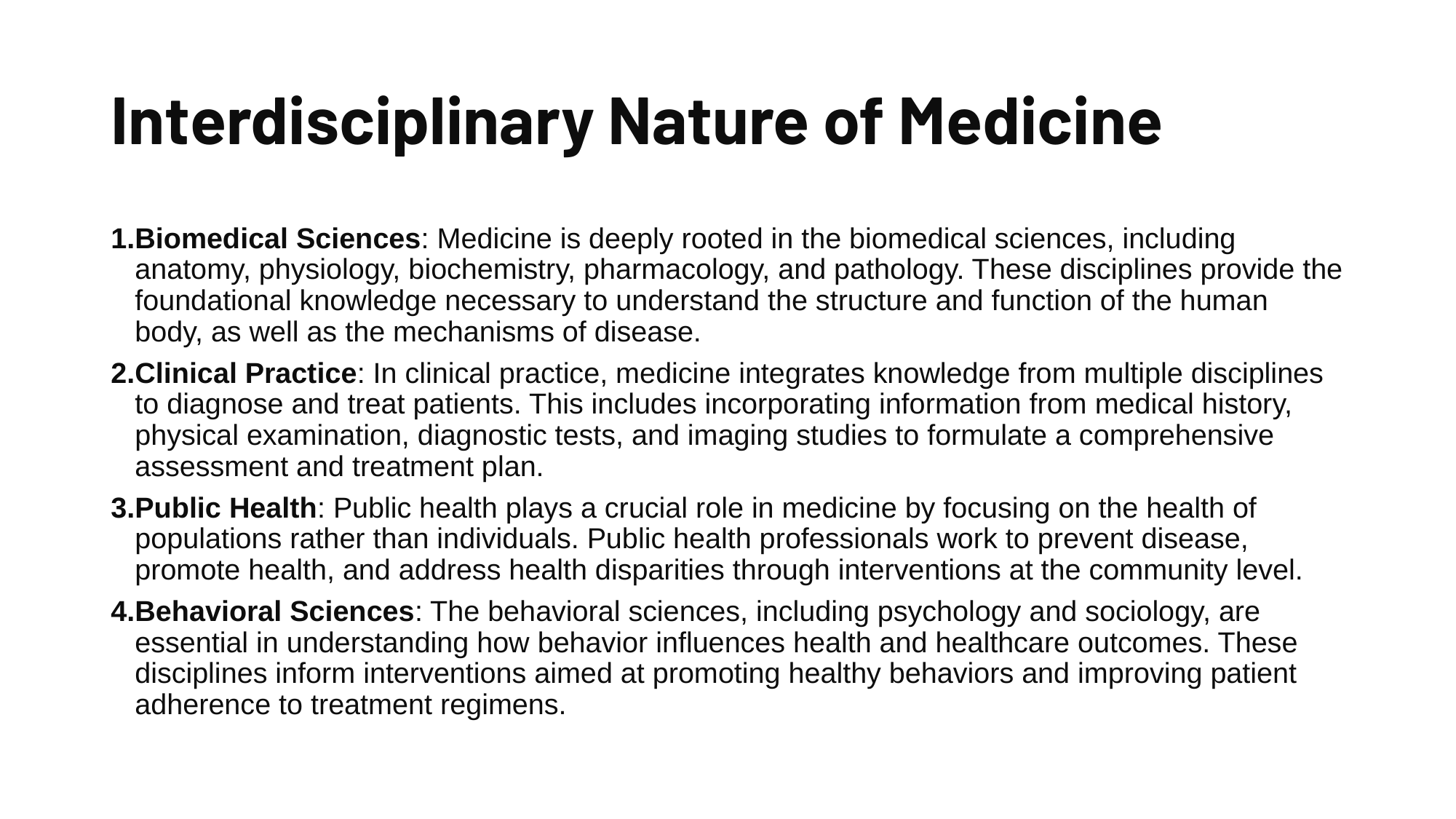

# Interdisciplinary Nature of Medicine
Biomedical Sciences: Medicine is deeply rooted in the biomedical sciences, including anatomy, physiology, biochemistry, pharmacology, and pathology. These disciplines provide the foundational knowledge necessary to understand the structure and function of the human body, as well as the mechanisms of disease.
Clinical Practice: In clinical practice, medicine integrates knowledge from multiple disciplines to diagnose and treat patients. This includes incorporating information from medical history, physical examination, diagnostic tests, and imaging studies to formulate a comprehensive assessment and treatment plan.
Public Health: Public health plays a crucial role in medicine by focusing on the health of populations rather than individuals. Public health professionals work to prevent disease, promote health, and address health disparities through interventions at the community level.
Behavioral Sciences: The behavioral sciences, including psychology and sociology, are essential in understanding how behavior influences health and healthcare outcomes. These disciplines inform interventions aimed at promoting healthy behaviors and improving patient adherence to treatment regimens.